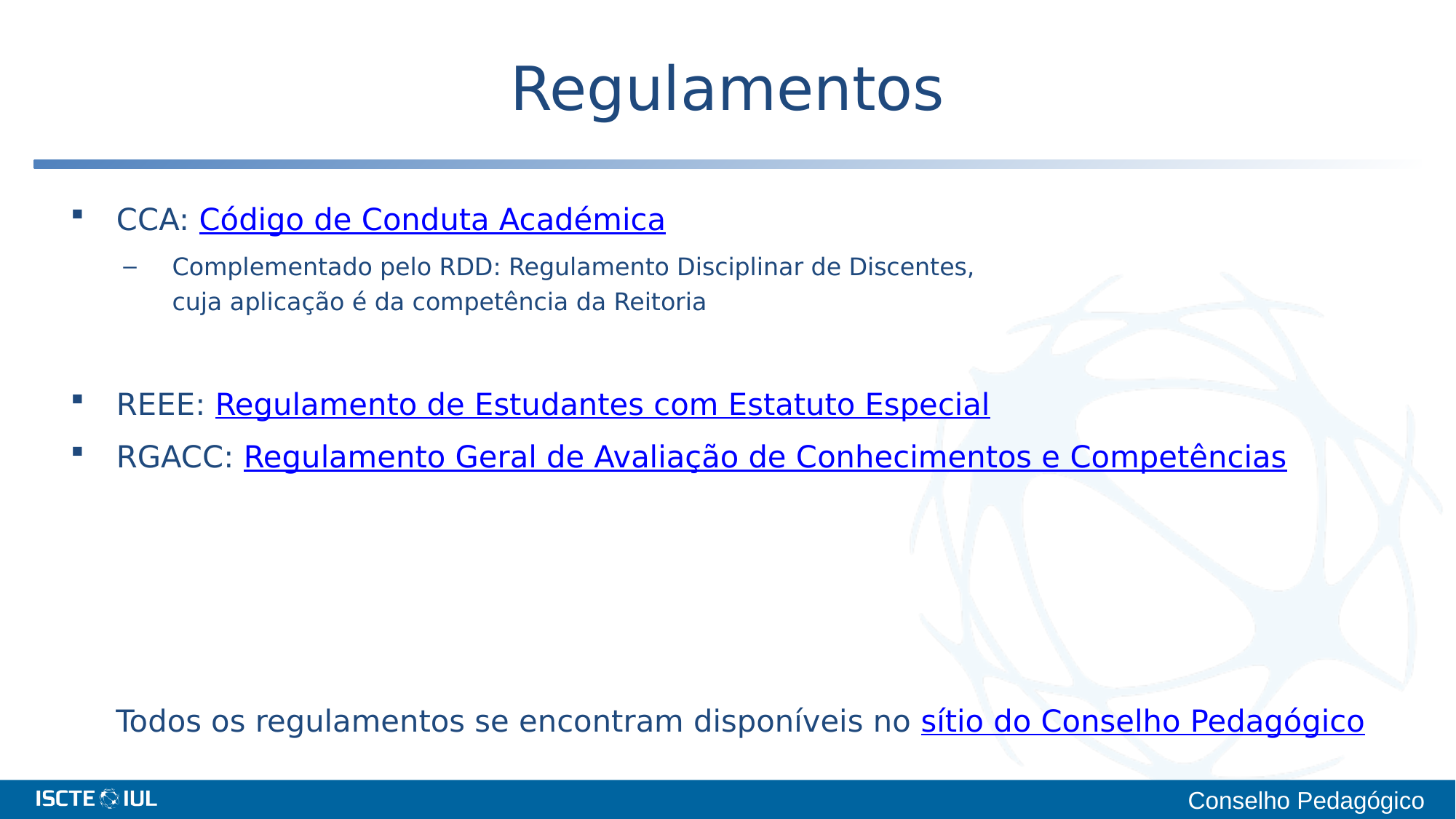

# Regulamentos
CCA: Código de Conduta Académica
Complementado pelo RDD: Regulamento Disciplinar de Discentes,
cuja aplicação é da competência da Reitoria

REEE: Regulamento de Estudantes com Estatuto Especial
RGACC: Regulamento Geral de Avaliação de Conhecimentos e Competências

Todos os regulamentos se encontram disponíveis no sítio do Conselho Pedagógico